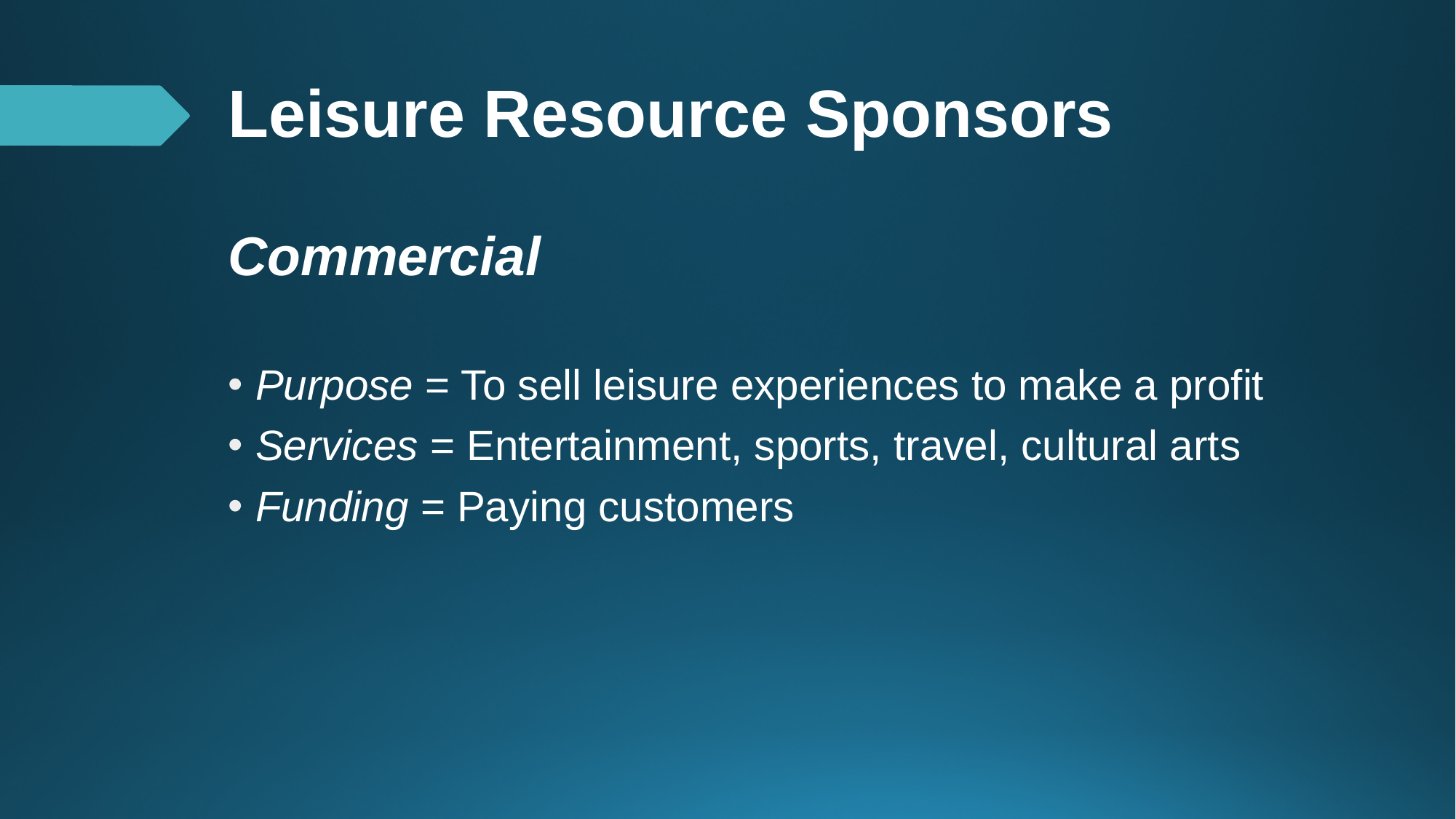

# Leisure Resource Sponsors
Commercial

Purpose = To sell leisure experiences to make a profit
Services = Entertainment, sports, travel, cultural arts
Funding = Paying customers